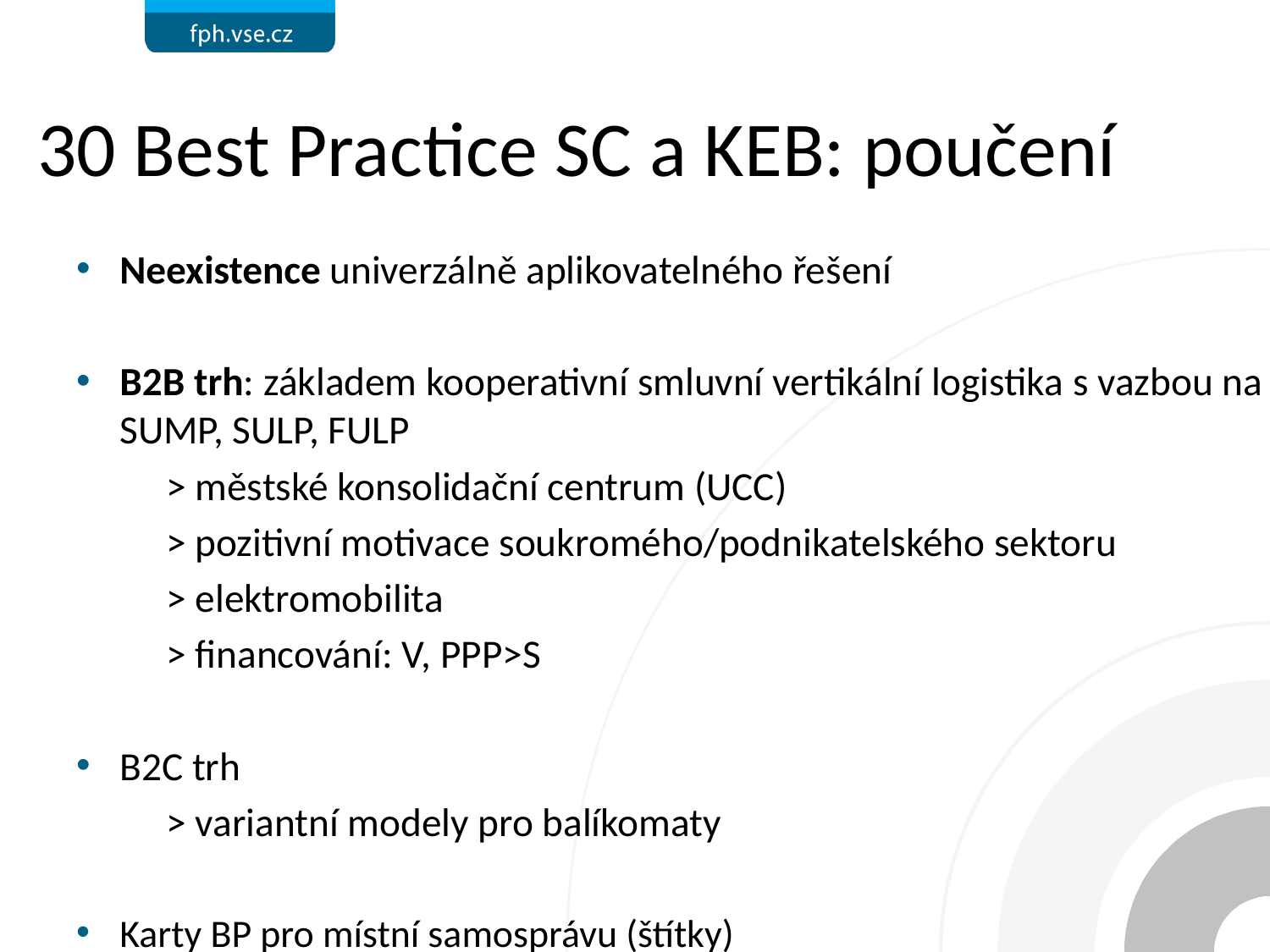

# 30 Best Practice SC a KEB: poučení
Neexistence univerzálně aplikovatelného řešení

B2B trh: základem kooperativní smluvní vertikální logistika s vazbou na SUMP, SULP, FULP
	> městské konsolidační centrum (UCC)
	> pozitivní motivace soukromého/podnikatelského sektoru
	> elektromobilita
	> financování: V, PPP>S

B2C trh
	> variantní modely pro balíkomaty

Karty BP pro místní samosprávu (štítky)